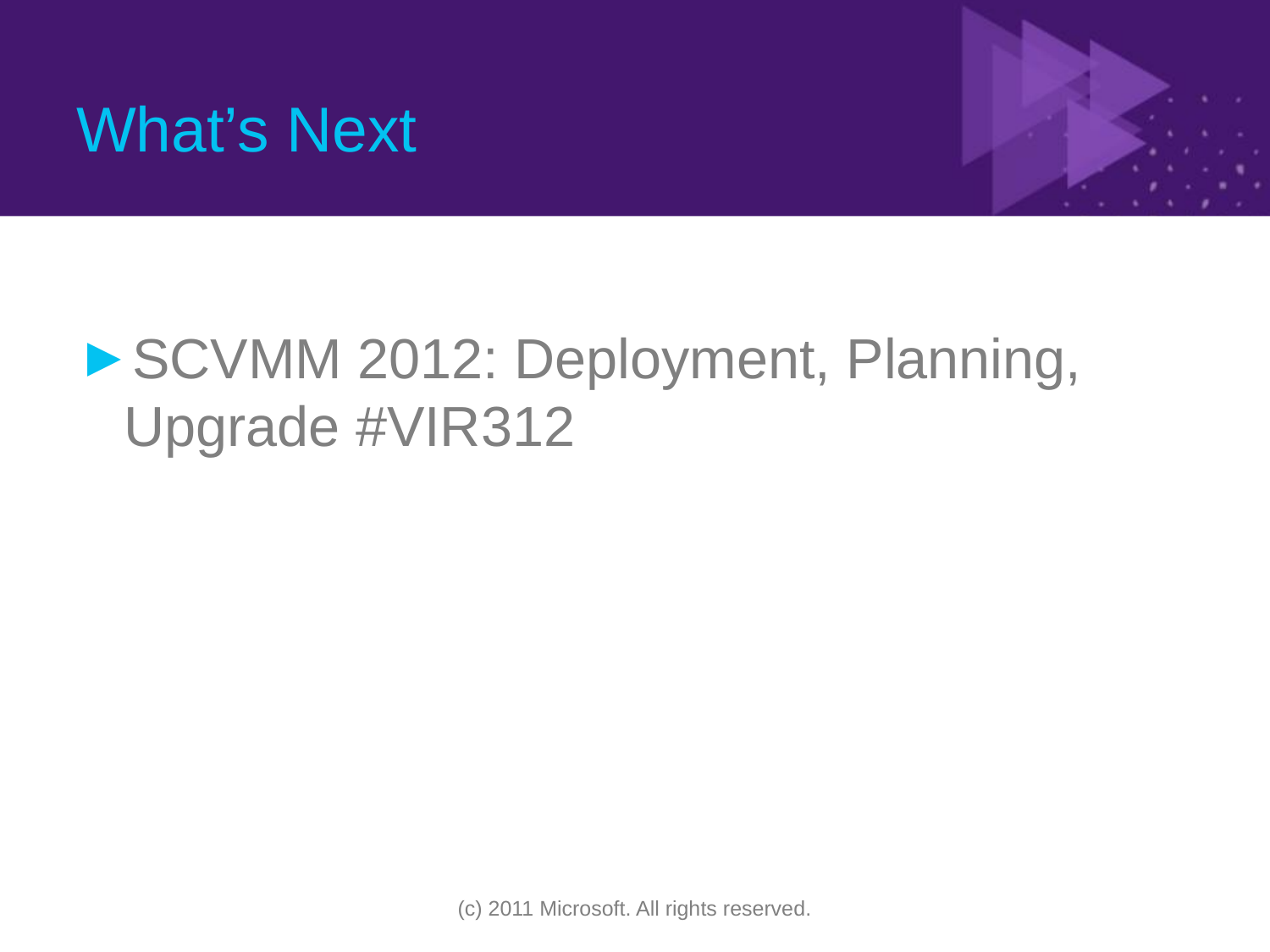

# What’s Next
SCVMM 2012: Deployment, Planning, Upgrade #VIR312
(c) 2011 Microsoft. All rights reserved.